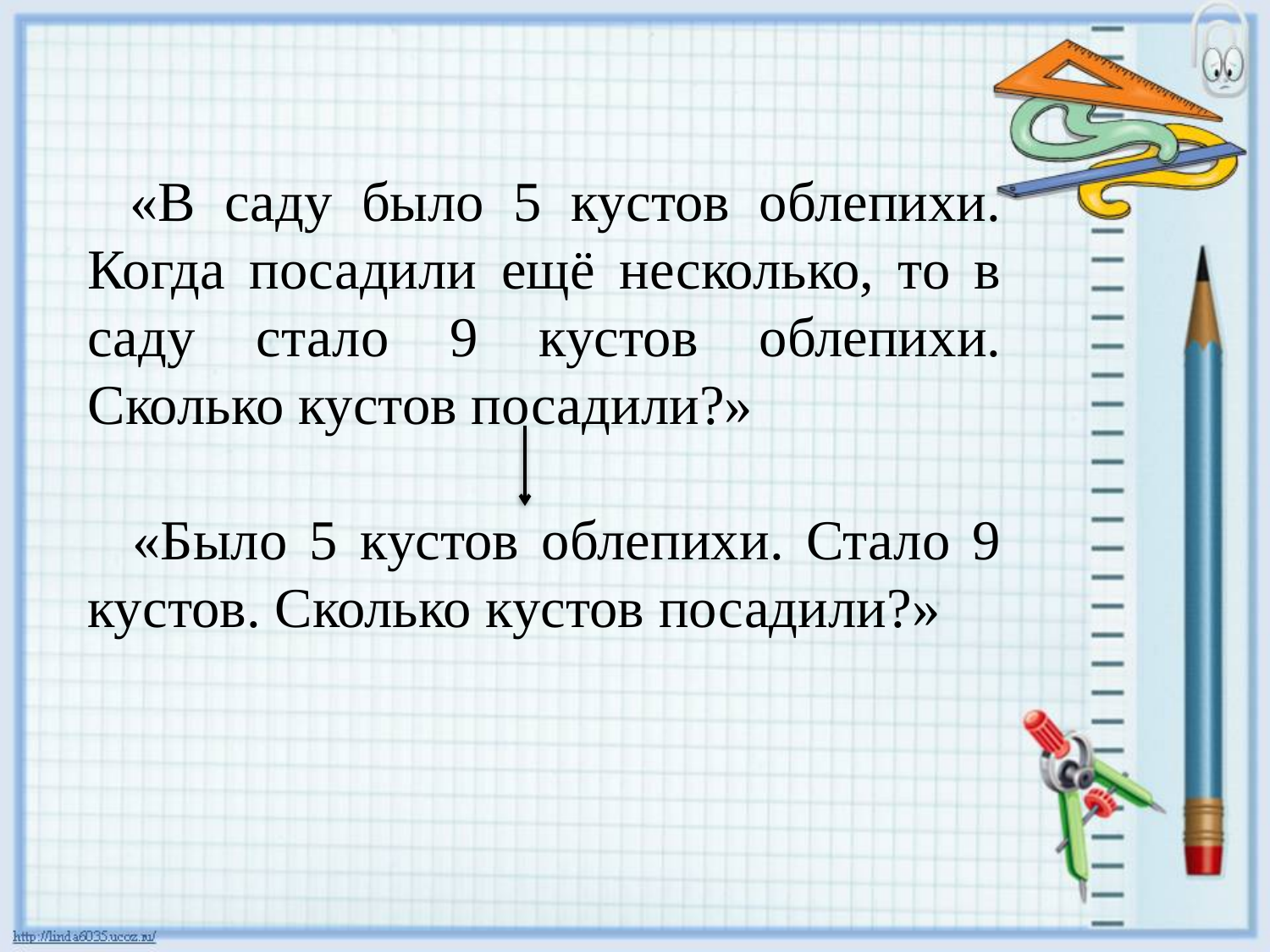

«В саду было 5 кустов облепихи. Когда посадили ещё несколько, то в саду стало 9 кустов облепихи. Сколько кустов посадили?»

  «Было 5 кустов облепихи. Стало 9 кустов. Сколько кустов посадили?»